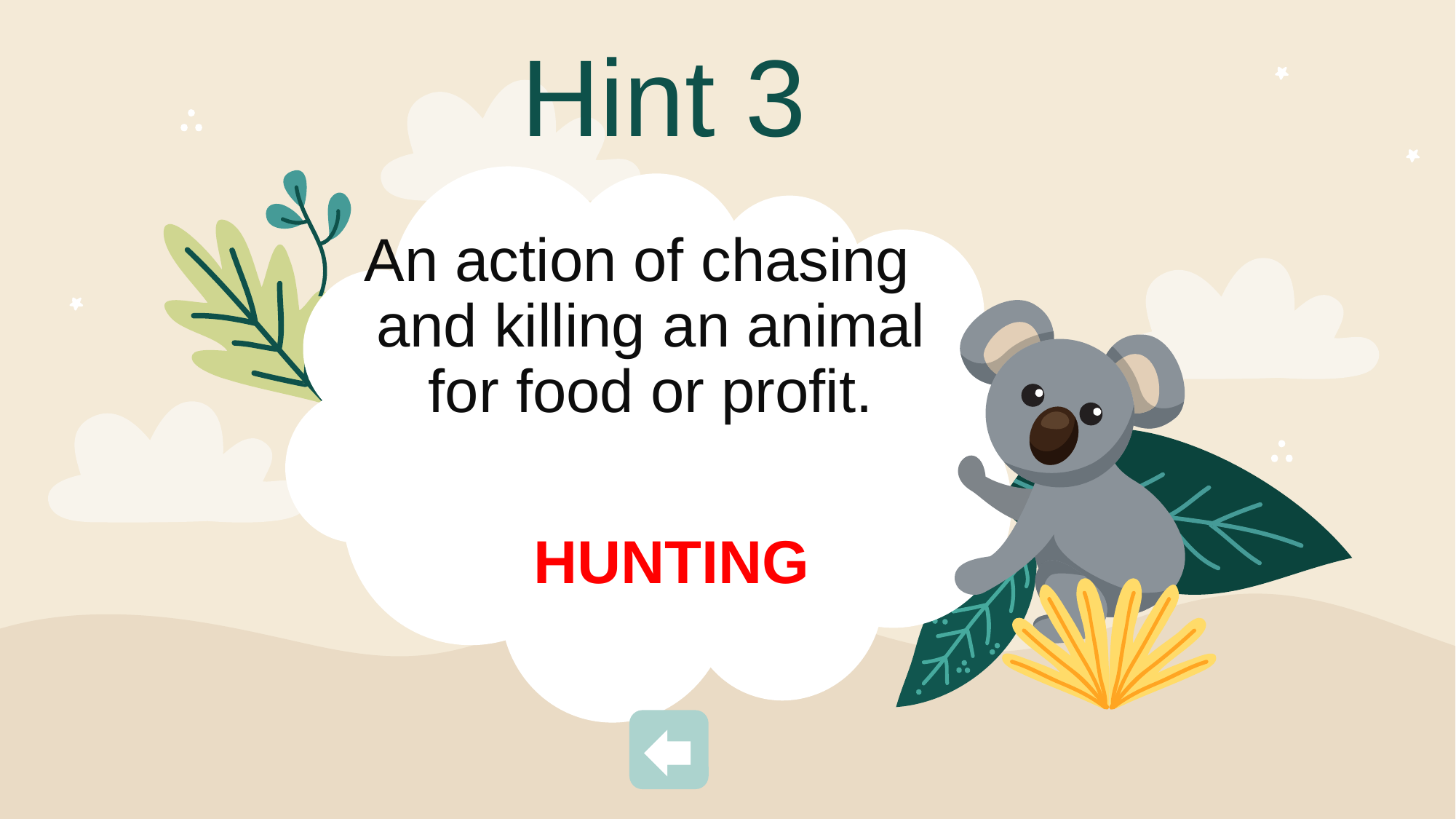

# Hint 3

An action of chasing and killing an animal for food or profit.

HUNTING